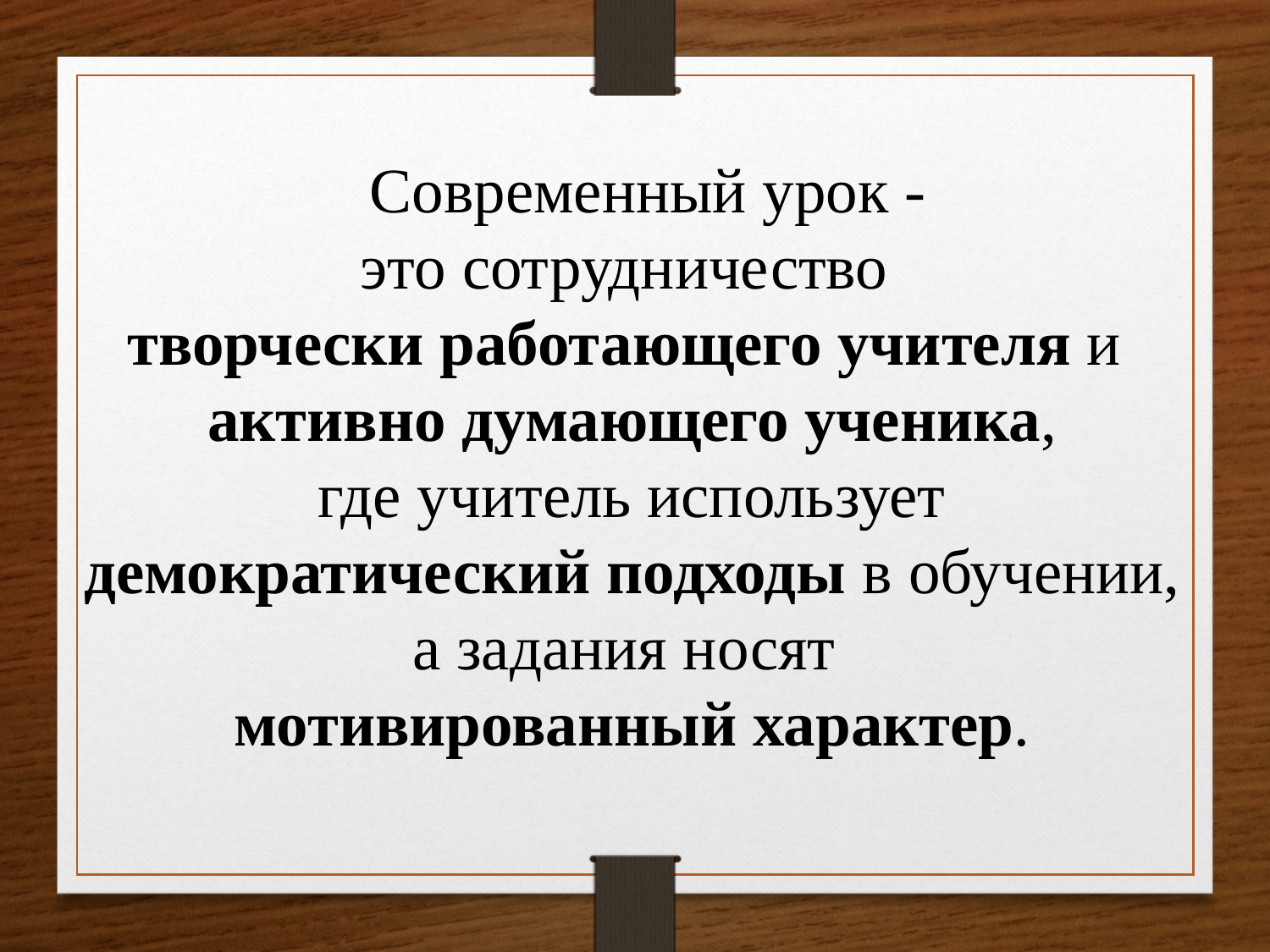

Современный урок -
это сотрудничество
творчески работающего учителя и
активно думающего ученика,
где учитель использует демократический подходы в обучении, а задания носят
мотивированный характер.